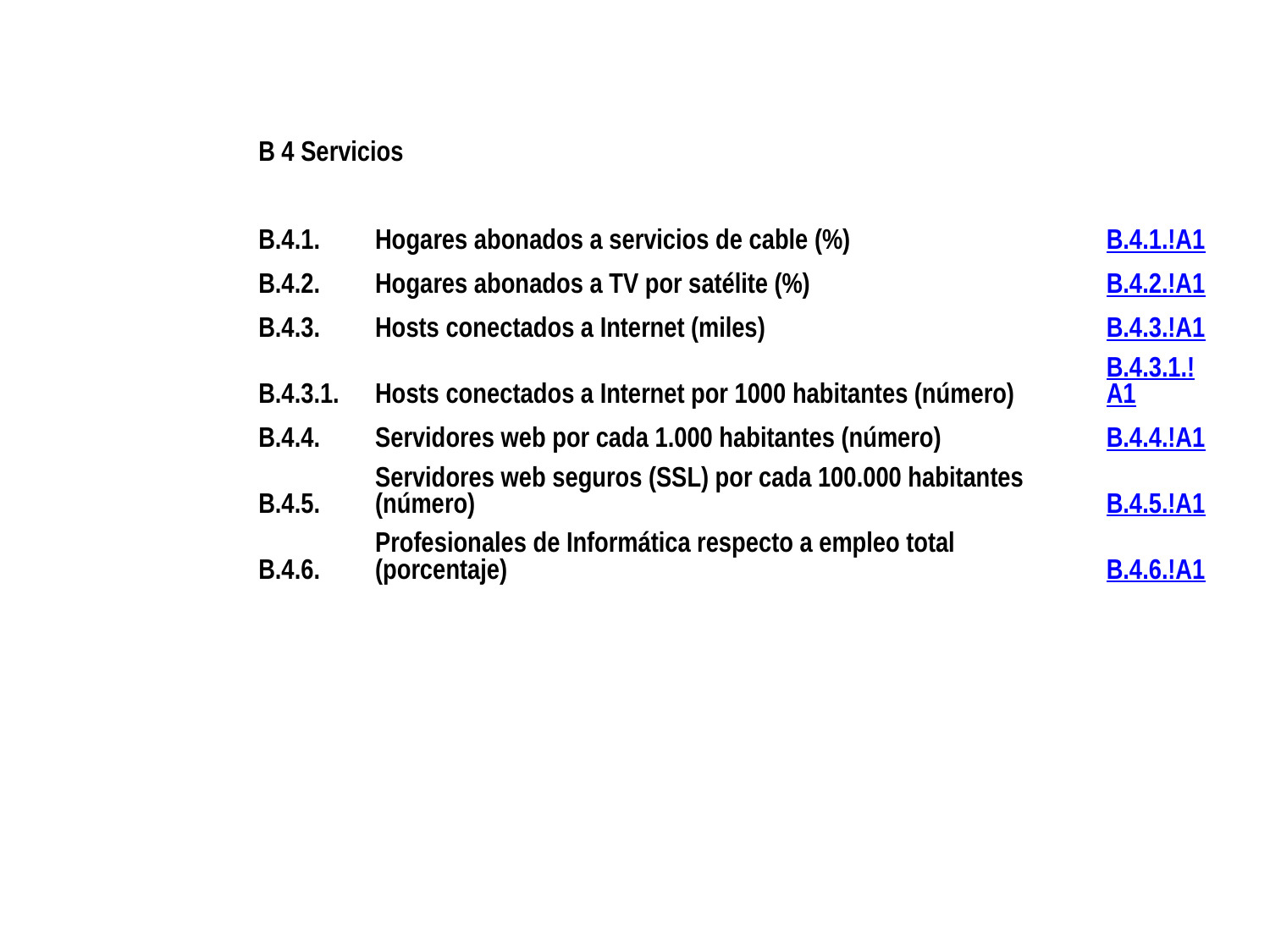

|  | B 4 Servicios |  |  |
| --- | --- | --- | --- |
|  |  |  |  |
|  | B.4.1. | Hogares abonados a servicios de cable (%) | B.4.1.!A1 |
|  | B.4.2. | Hogares abonados a TV por satélite (%) | B.4.2.!A1 |
|  | B.4.3. | Hosts conectados a Internet (miles) | B.4.3.!A1 |
|  | B.4.3.1. | Hosts conectados a Internet por 1000 habitantes (número) | B.4.3.1.!A1 |
|  | B.4.4. | Servidores web por cada 1.000 habitantes (número) | B.4.4.!A1 |
|  | B.4.5. | Servidores web seguros (SSL) por cada 100.000 habitantes (número) | B.4.5.!A1 |
|  | B.4.6. | Profesionales de Informática respecto a empleo total (porcentaje) | B.4.6.!A1 |